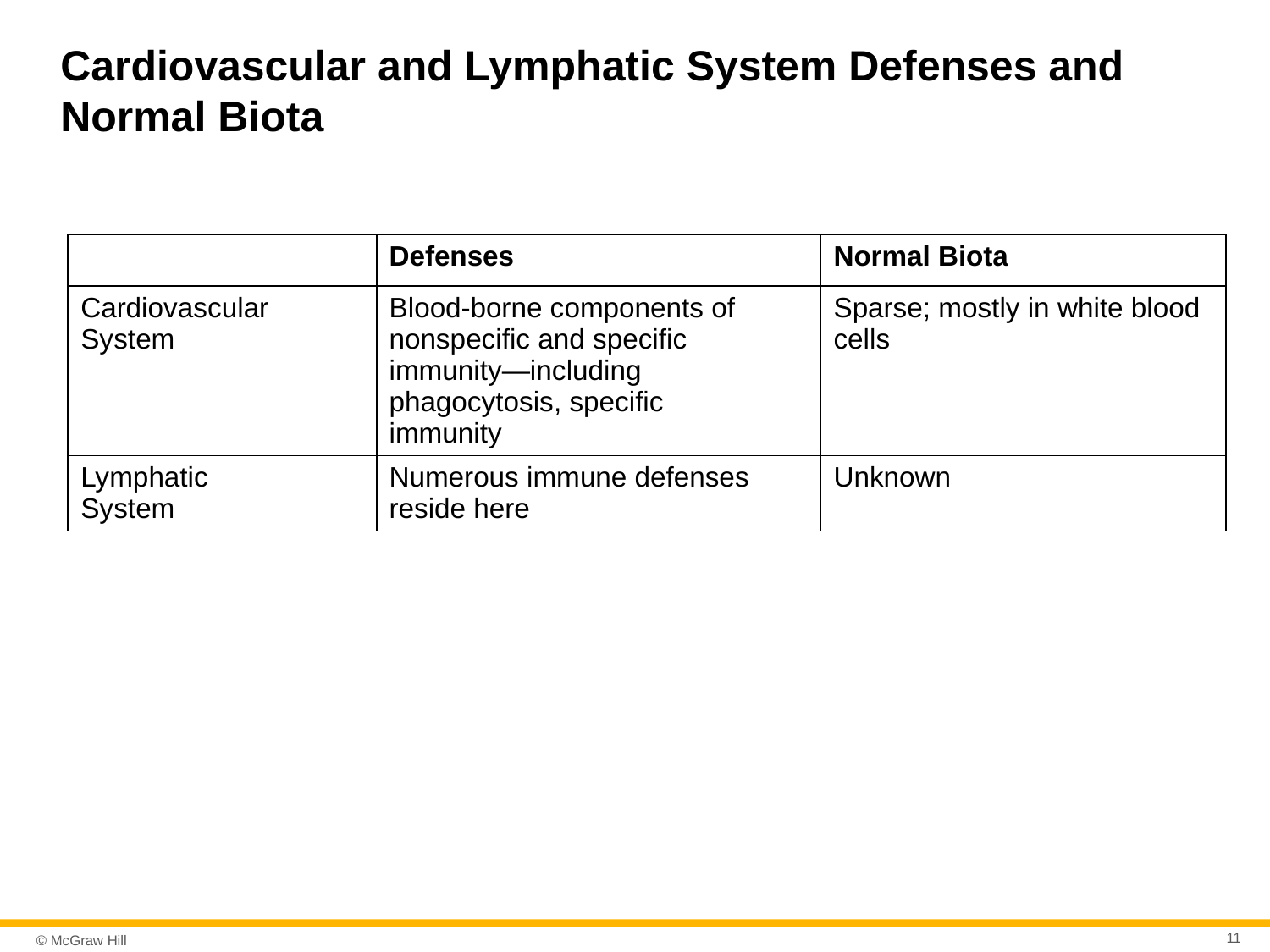

# Cardiovascular and Lymphatic System Defenses and Normal Biota
| Blank | Defenses | Normal Biota |
| --- | --- | --- |
| Cardiovascular System | Blood-borne components of nonspecific and specific immunity—including phagocytosis, specific immunity | Sparse; mostly in white blood cells |
| Lymphatic System | Numerous immune defenses reside here | Unknown |